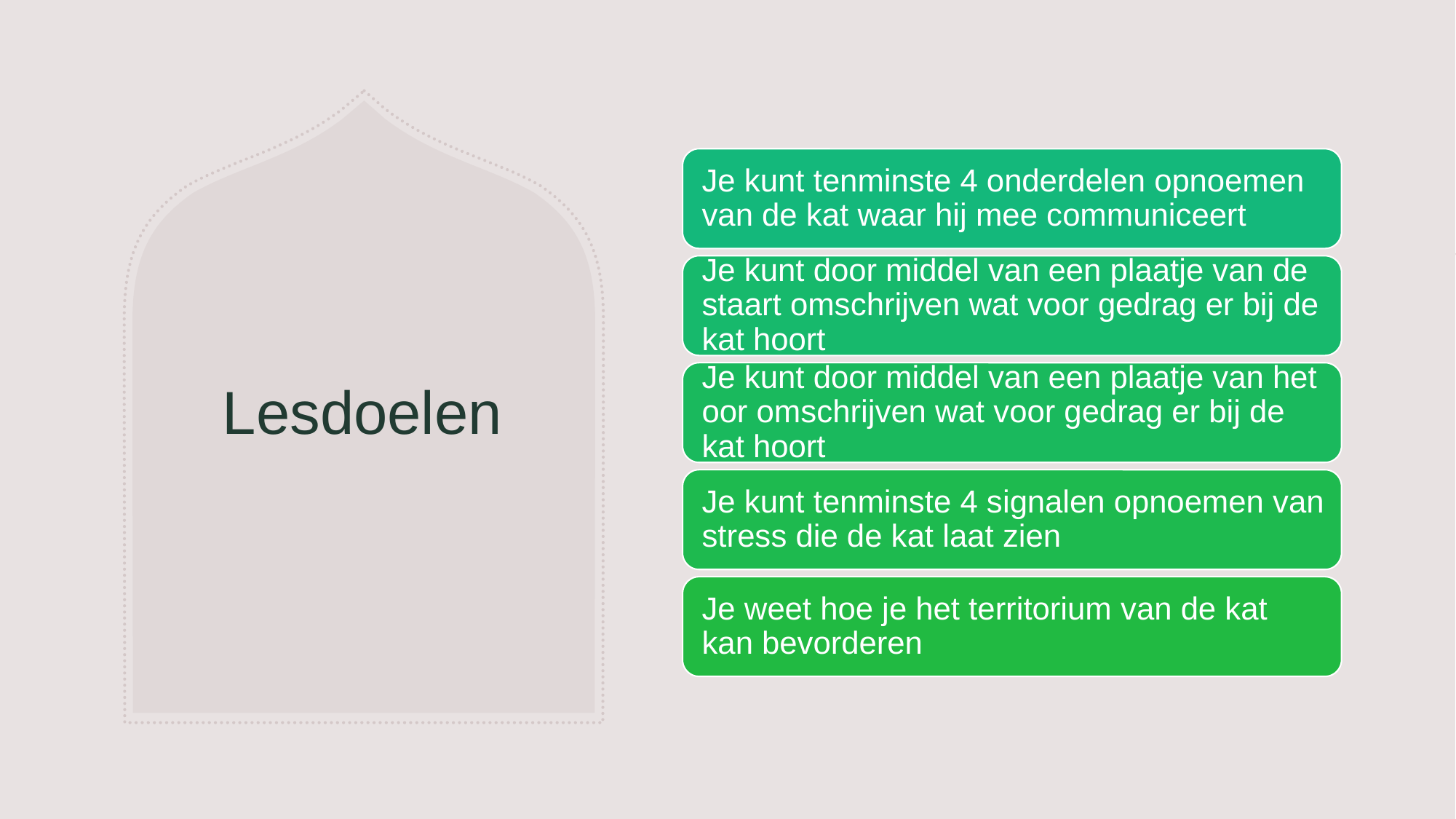

Je kunt tenminste 4 onderdelen opnoemen van de kat waar hij mee communiceert
Je kunt door middel van een plaatje van de staart omschrijven wat voor gedrag er bij de kat hoort
Je kunt door middel van een plaatje van het oor omschrijven wat voor gedrag er bij de kat hoort
Je kunt tenminste 4 signalen opnoemen van stress die de kat laat zien
Je weet hoe je het territorium van de kat kan bevorderen
# Lesdoelen